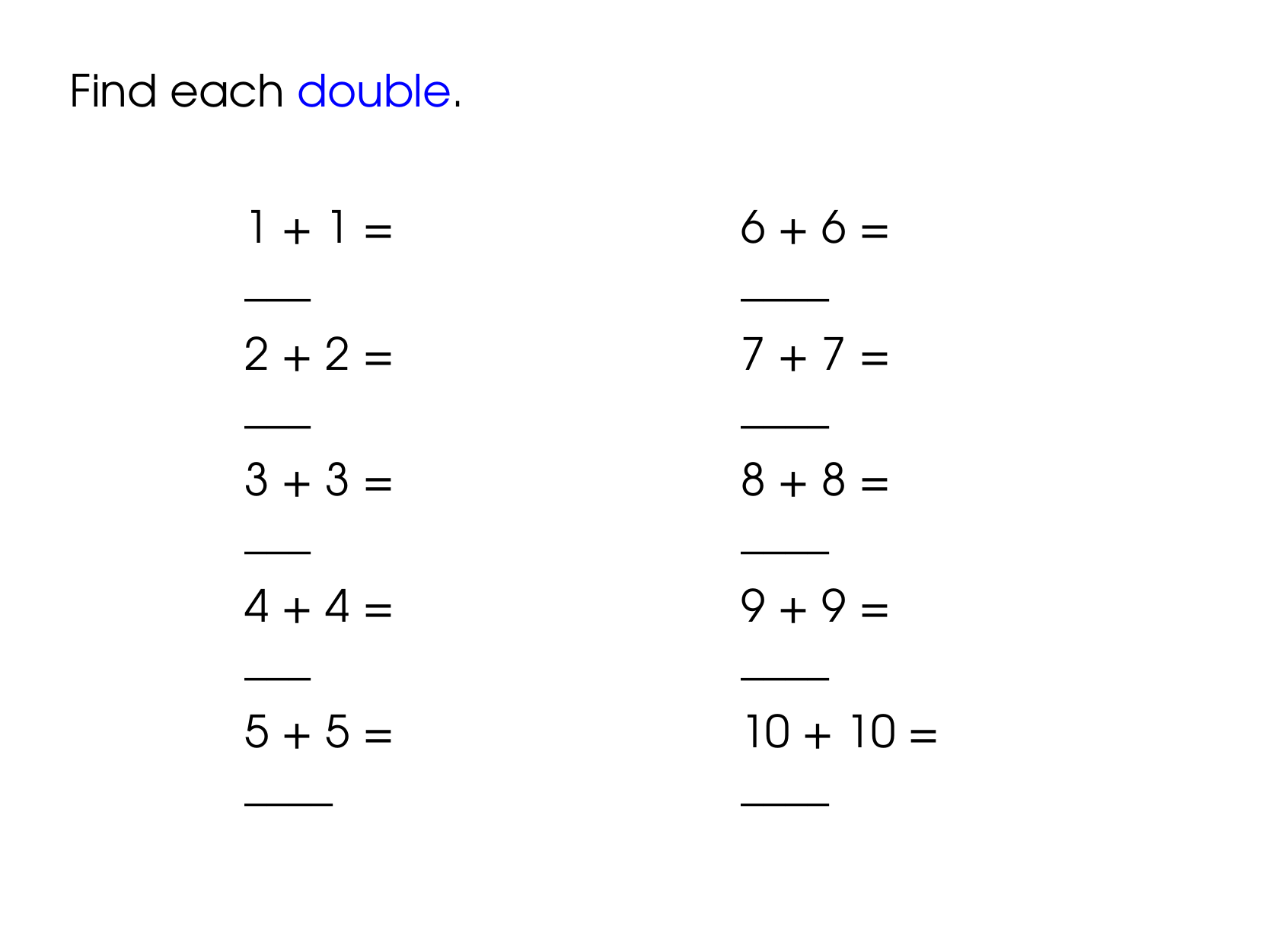

Find each double.
1 + 1 = ___
6 + 6 = ____
2 + 2 = ___
7 + 7 = ____
3 + 3 = ___
8 + 8 = ____
4 + 4 = ___
9 + 9 = ____
5 + 5 = ____
10 + 10 = ____